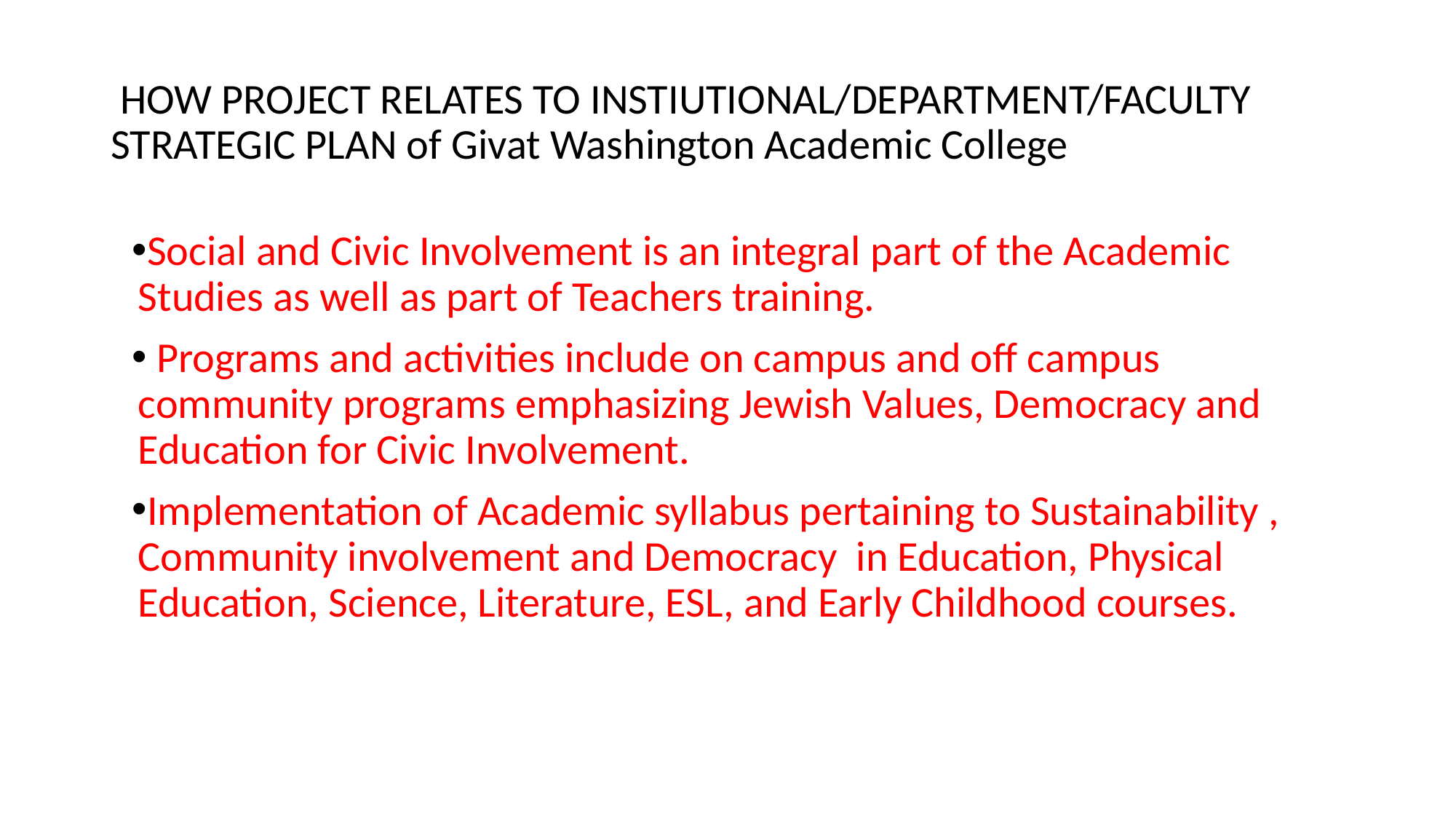

# HOW PROJECT RELATES TO INSTIUTIONAL/DEPARTMENT/FACULTY STRATEGIC PLAN of Givat Washington Academic College
Social and Civic Involvement is an integral part of the Academic Studies as well as part of Teachers training.
 Programs and activities include on campus and off campus community programs emphasizing Jewish Values, Democracy and Education for Civic Involvement.
Implementation of Academic syllabus pertaining to Sustainability , Community involvement and Democracy  in Education, Physical Education, Science, Literature, ESL, and Early Childhood courses.